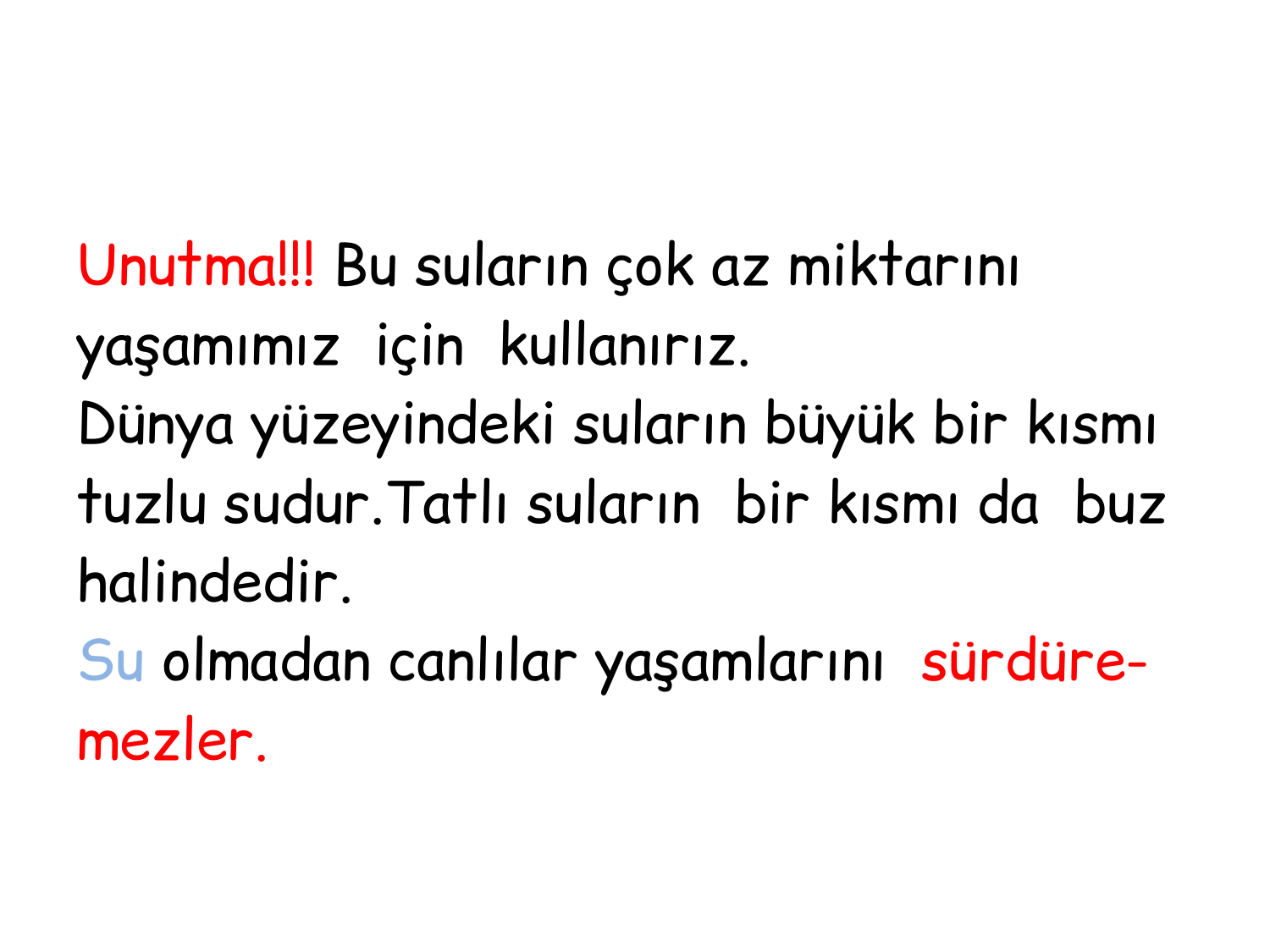

#
Unutma!!! Bu suların çok az miktarını
yaşamımız  için  kullanırız.
Dünya yüzeyindeki suların büyük bir kısmı
tuzlu sudur.Tatlı suların  bir kısmı da  buz
halindedir.
Su olmadan canlılar yaşamlarını  sürdüre-
mezler.